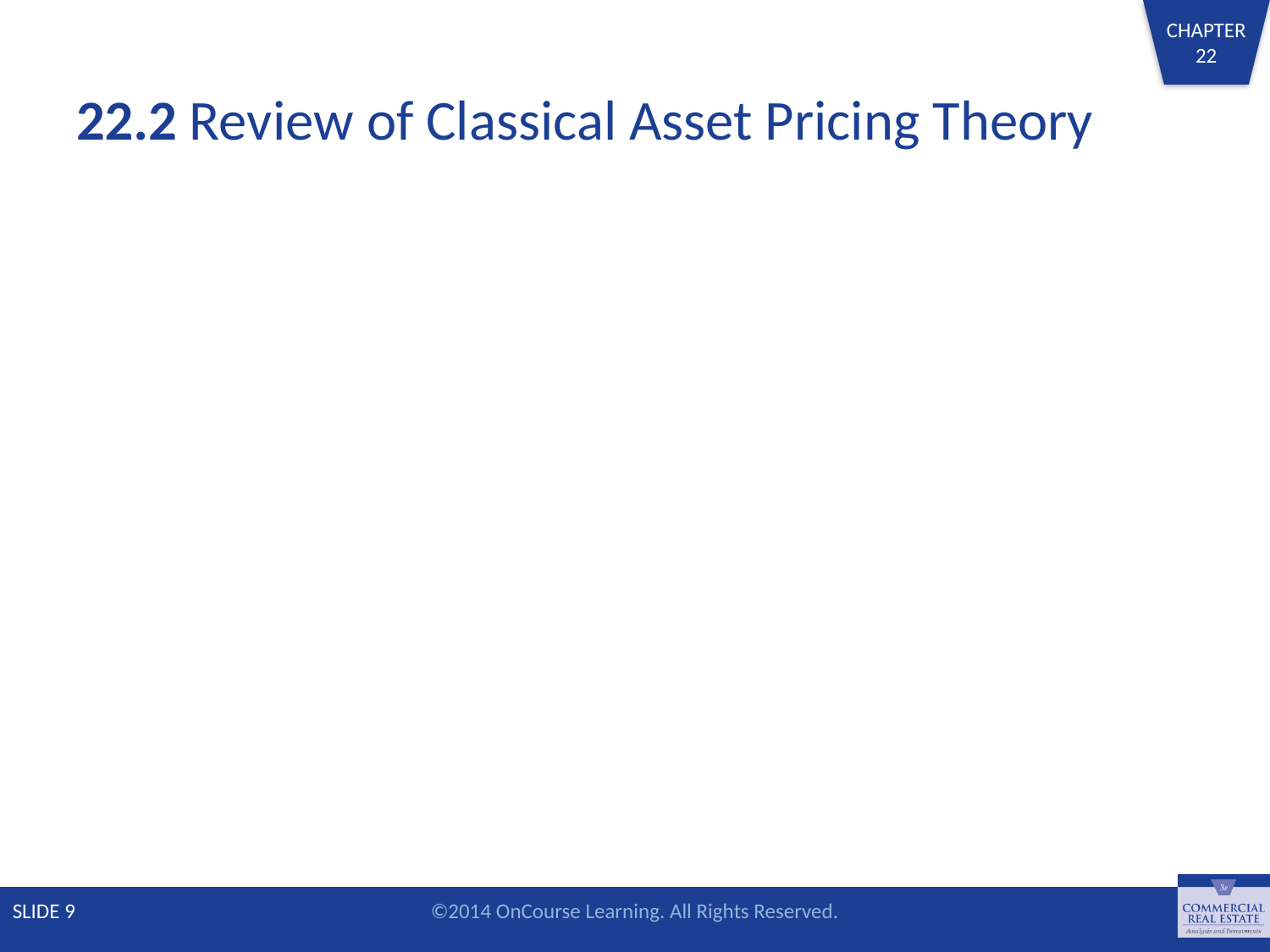

# 22.2 Review of Classical Asset Pricing Theory

SLIDE 9